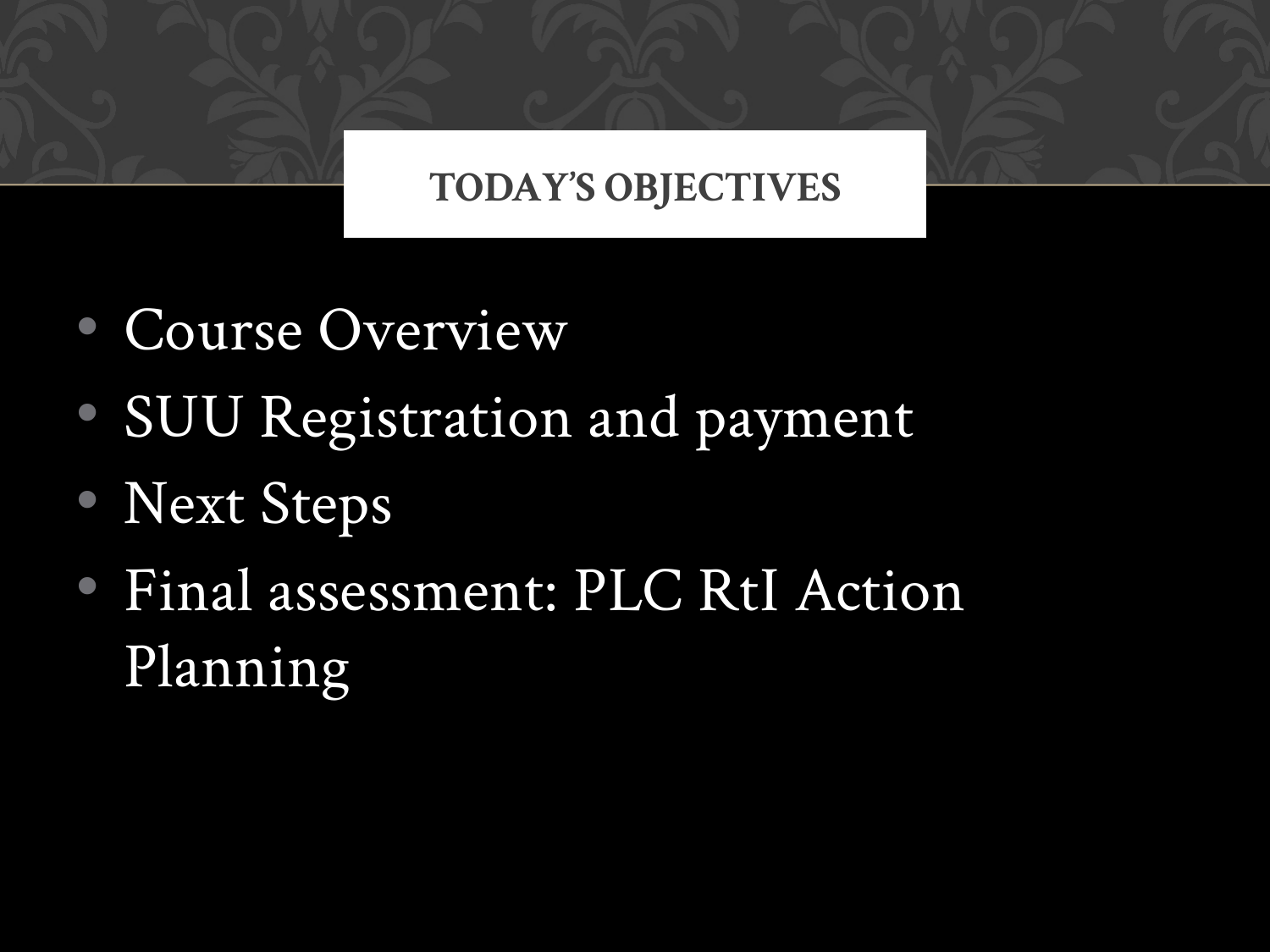

# Today’s Objectives
Course Overview
SUU Registration and payment
Next Steps
Final assessment: PLC RtI Action Planning